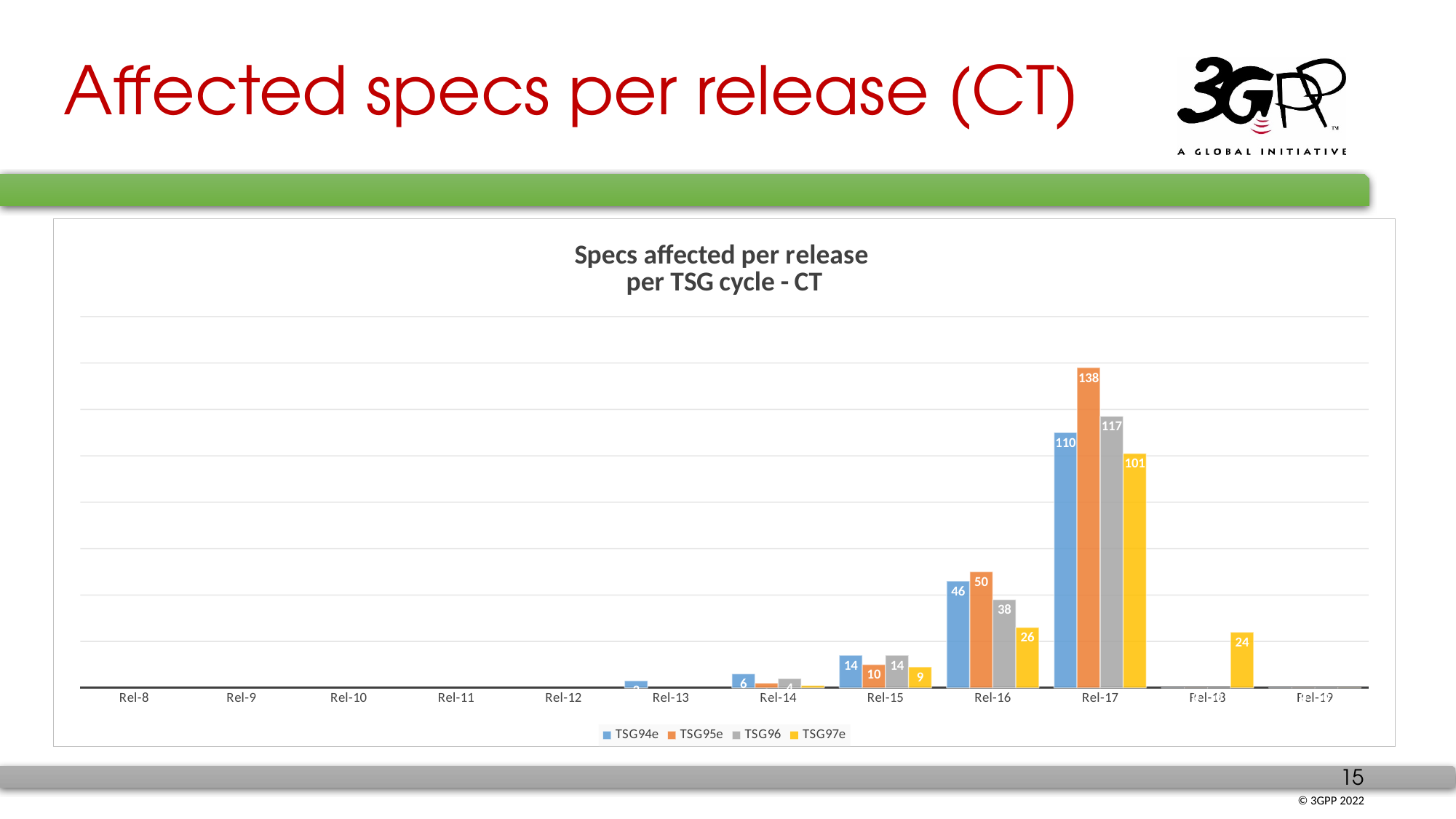

# Affected specs per release (CT)

### Chart: Specs affected per release per TSG cycle - CT

| Category | TSG94e | TSG95e | TSG96 | TSG97e |
|---|---|---|---|---|
| Rel-8 | None | None | None | None |
| Rel-9 | None | None | None | None |
| Rel-10 | None | None | None | None |
| Rel-11 | None | None | None | None |
| Rel-12 | None | None | None | None |
| Rel-13 | 3.0 | None | None | None |
| Rel-14 | 6.0 | 2.0 | 4.0 | 1.0 |
| Rel-15 | 14.0 | 10.0 | 14.0 | 9.0 |
| Rel-16 | 46.0 | 50.0 | 38.0 | 26.0 |
| Rel-17 | 110.0 | 138.0 | 117.0 | 101.0 |
| Rel-18 | 0.0 | 0.0 | 0.0 | 24.0 |
| Rel-19 | 0.0 | 0.0 | 0.0 | 0.0 |